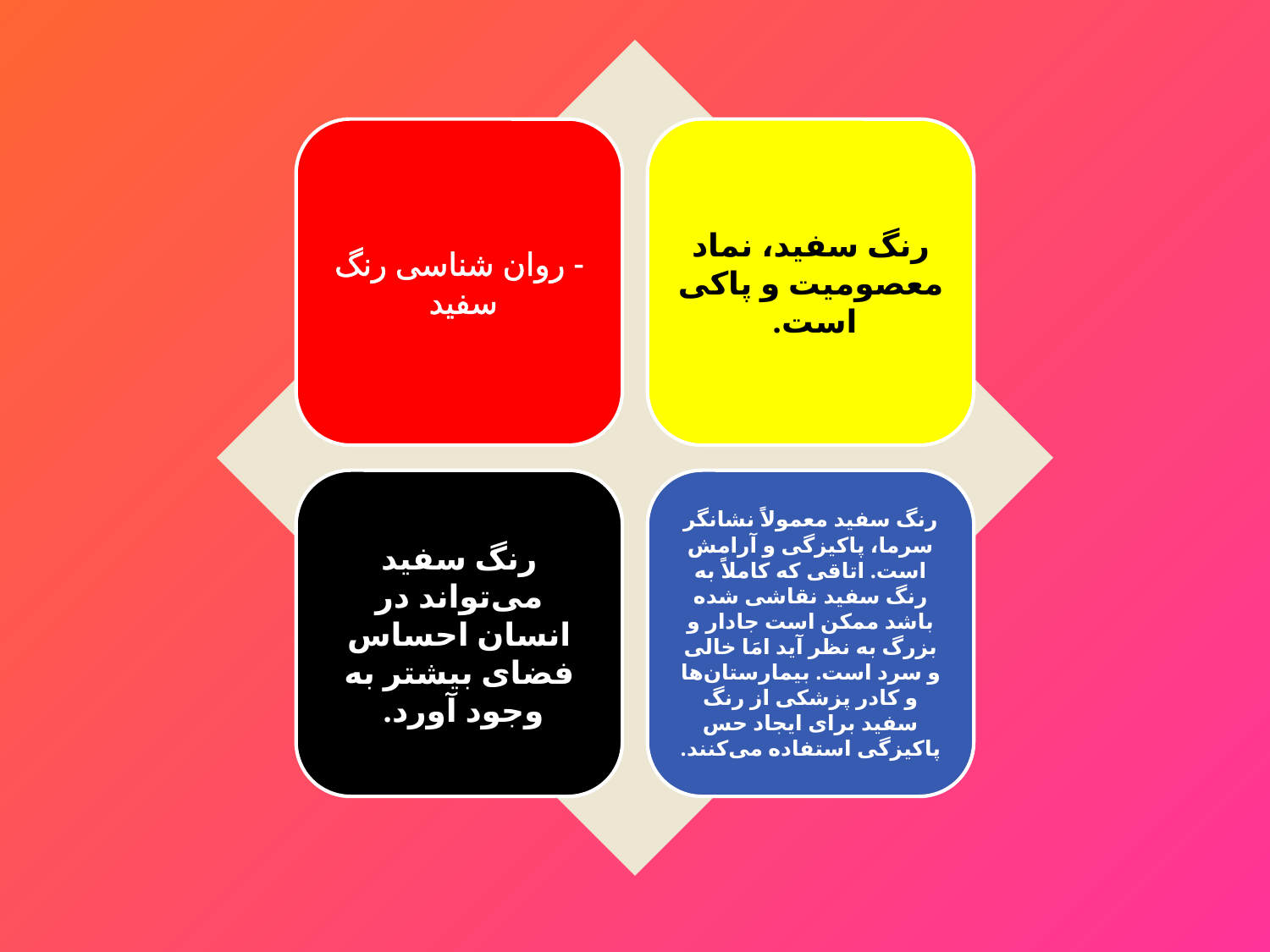

#
- روان ‌شناسی رنگ سفید
رنگ سفید، نماد معصومیت و پاکی است.
رنگ سفید می‌تواند در انسان احساس فضای بیشتر به وجود آورد.